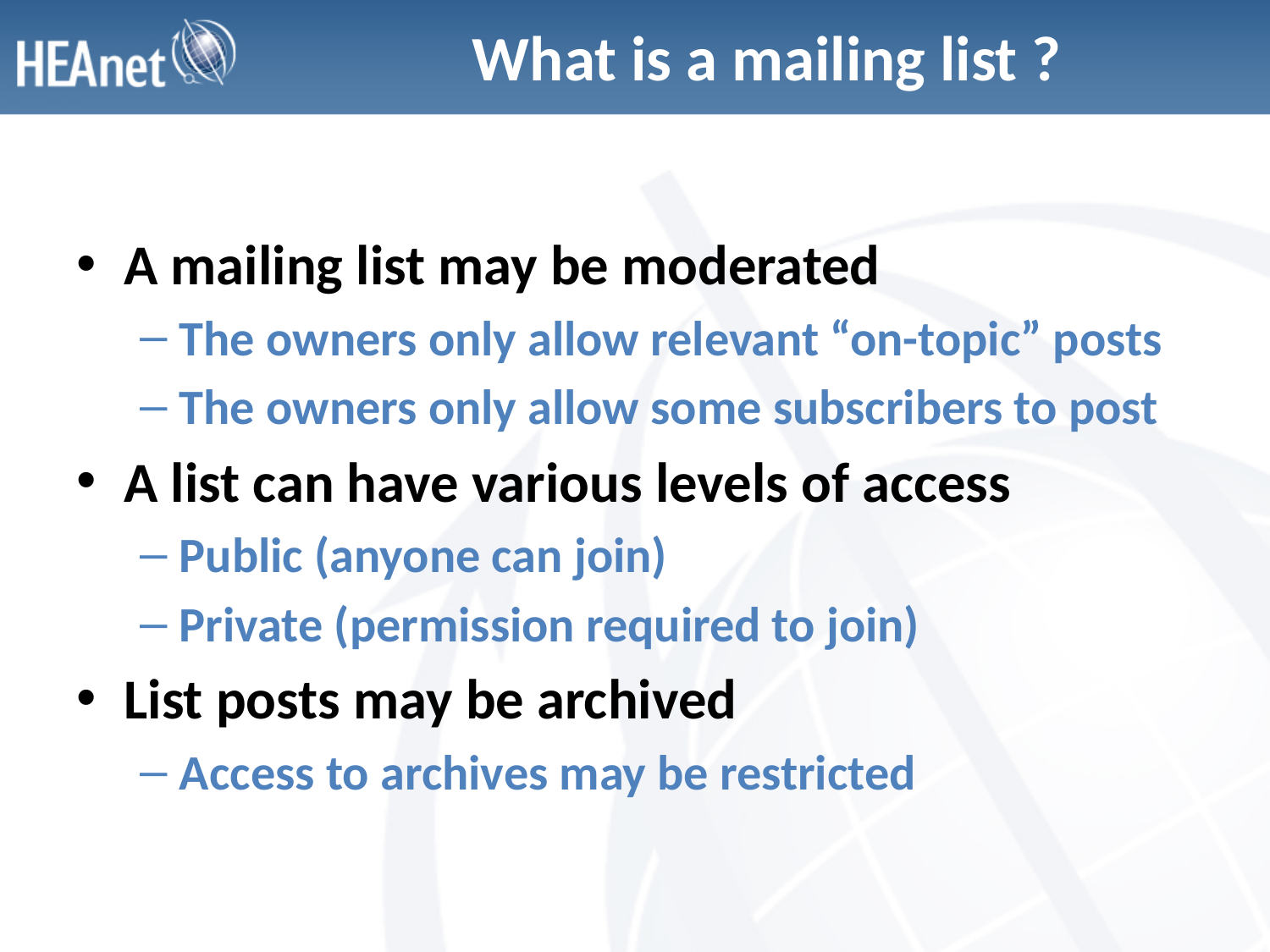

# What is a mailing list ?
A mailing list may be moderated
The owners only allow relevant “on-topic” posts
The owners only allow some subscribers to post
A list can have various levels of access
Public (anyone can join)
Private (permission required to join)
List posts may be archived
Access to archives may be restricted